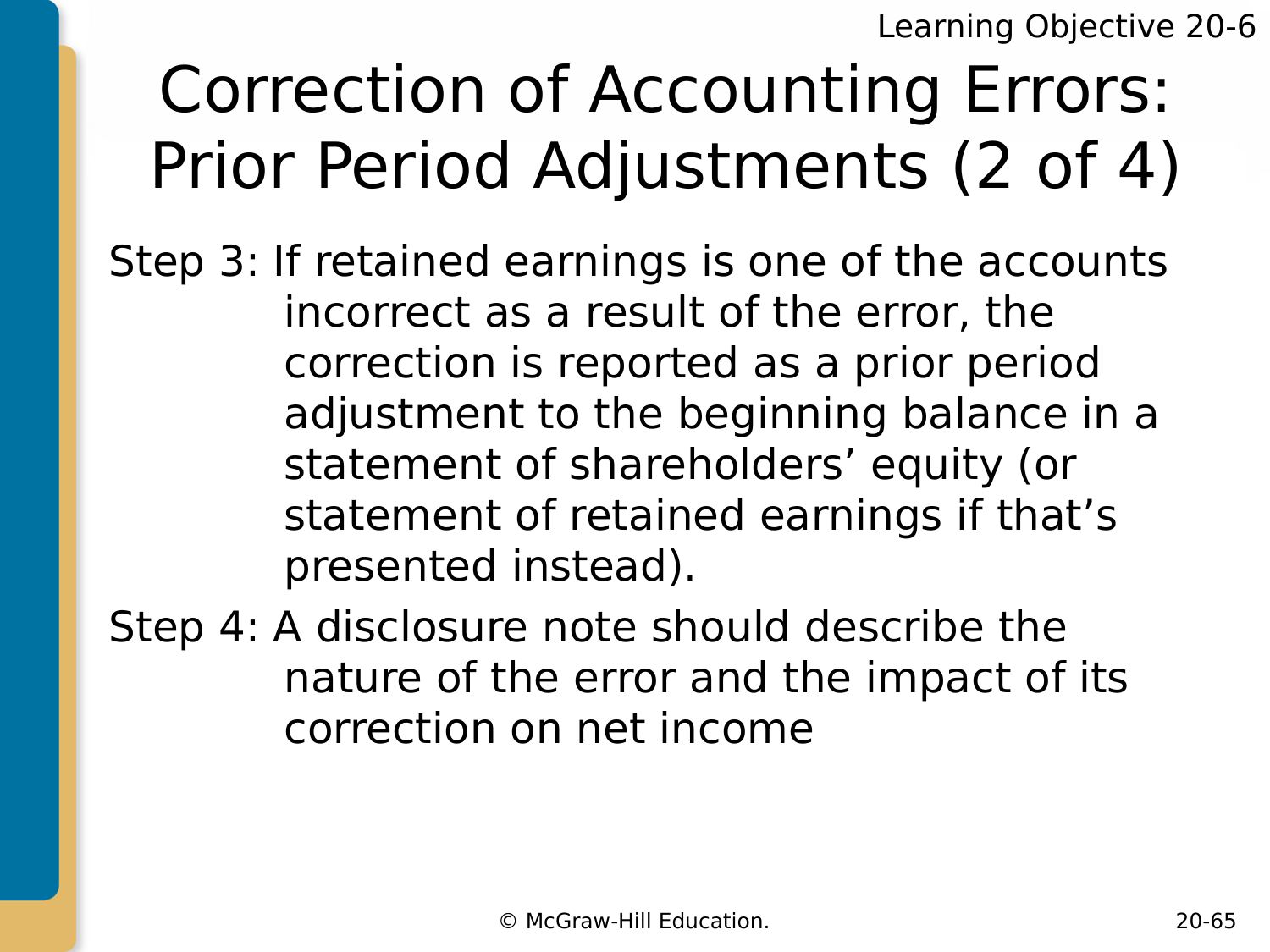

Learning Objective 20-6
# Correction of Accounting Errors: Prior Period Adjustments (2 of 4)
Step 3: If retained earnings is one of the accounts incorrect as a result of the error, the correction is reported as a prior period adjustment to the beginning balance in a statement of shareholders’ equity (or statement of retained earnings if that’s presented instead).
Step 4: A disclosure note should describe the nature of the error and the impact of its correction on net income